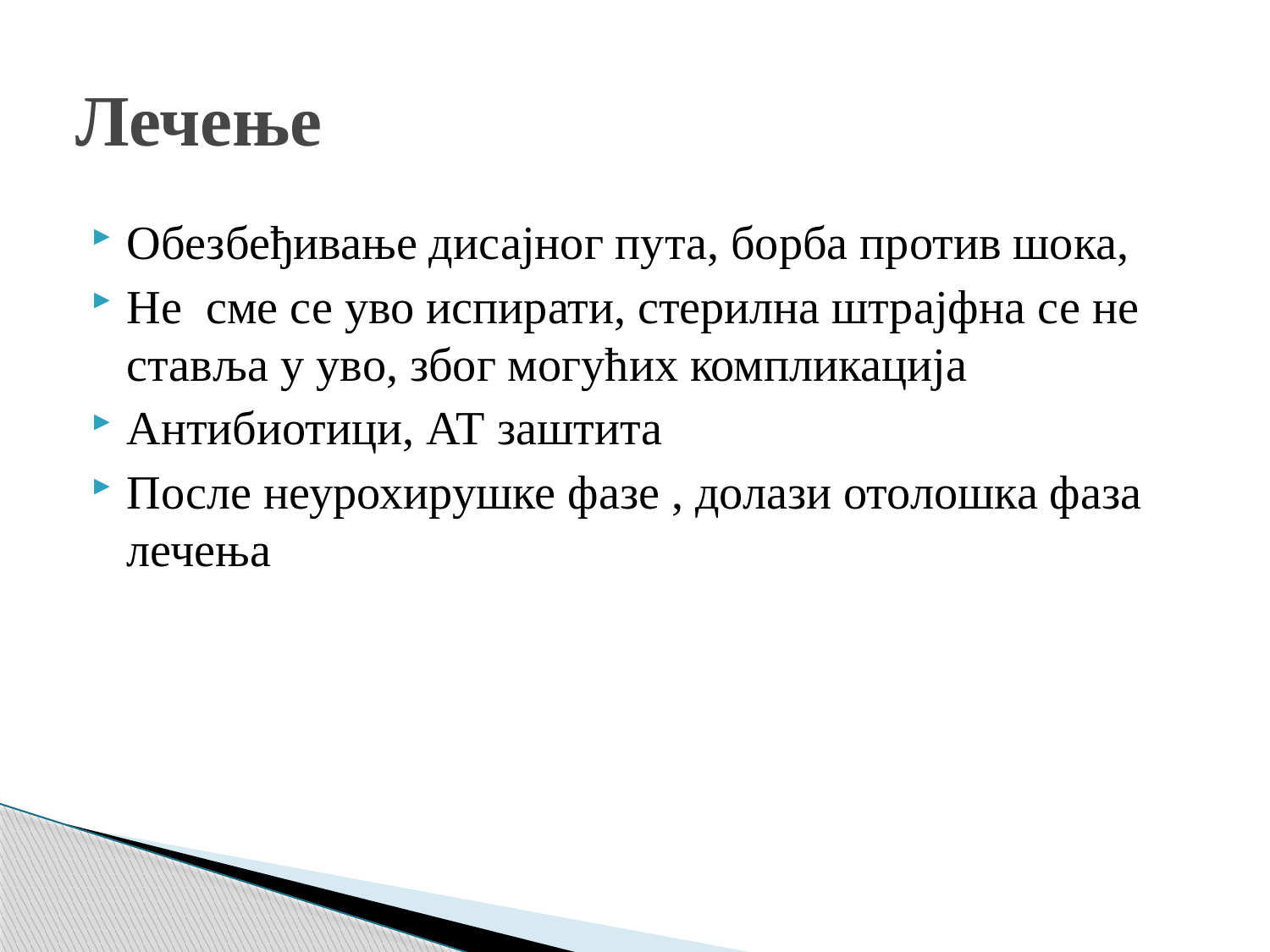

# Лечење
Обезбеђивање дисајног пута, борба против шока,
Не  сме се уво испирати, стерилна штрајфна се не ставља у уво, због могућих компликација
Антибиотици, АТ заштита
После неурохирушке фазе , долази отолошка фаза лечења